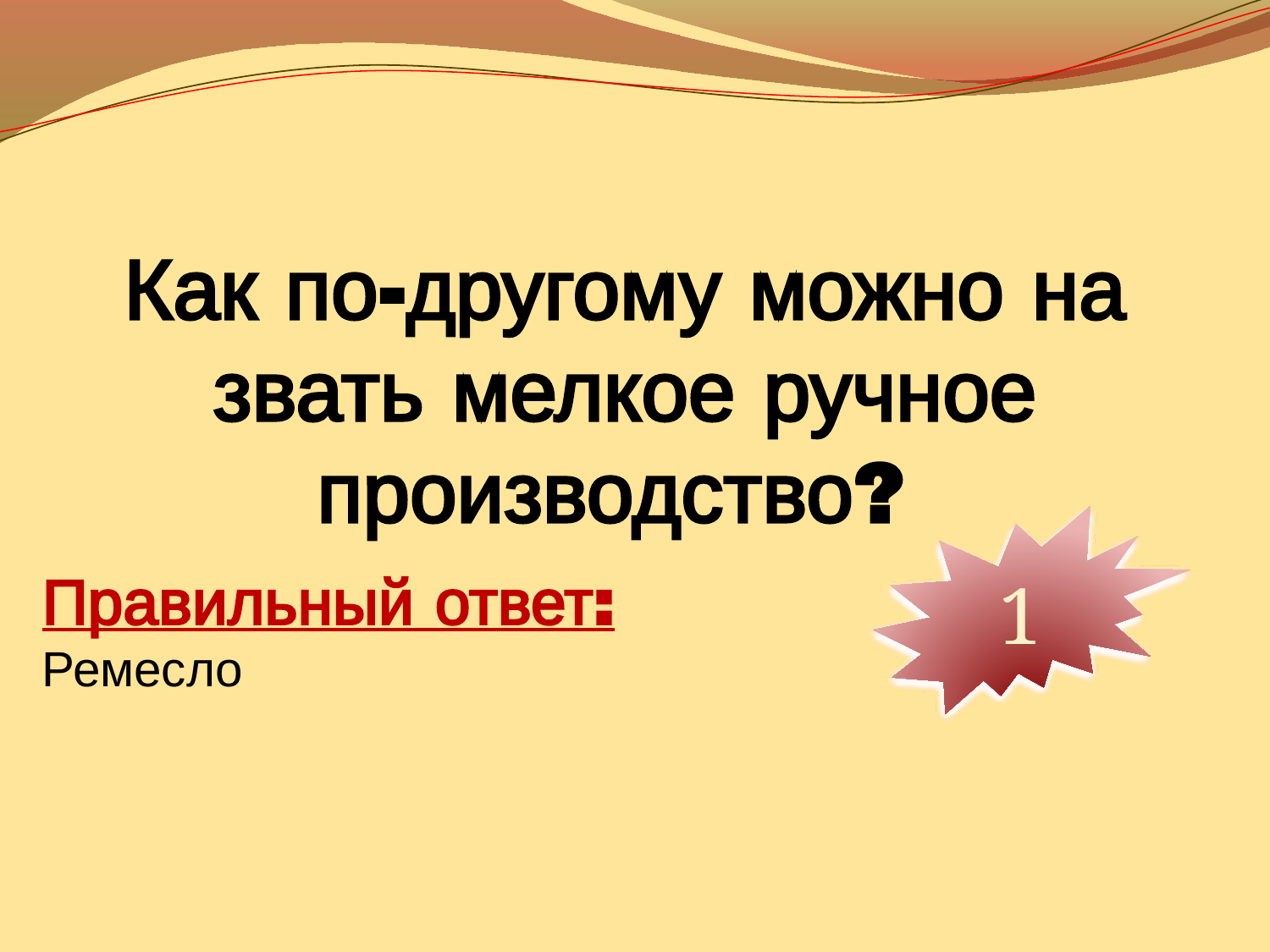

Как по-другому можно на звать мелкое ручное производство?
10
9
8
7
6
5
4
3
2
1
Правильный ответ:
Ремесло